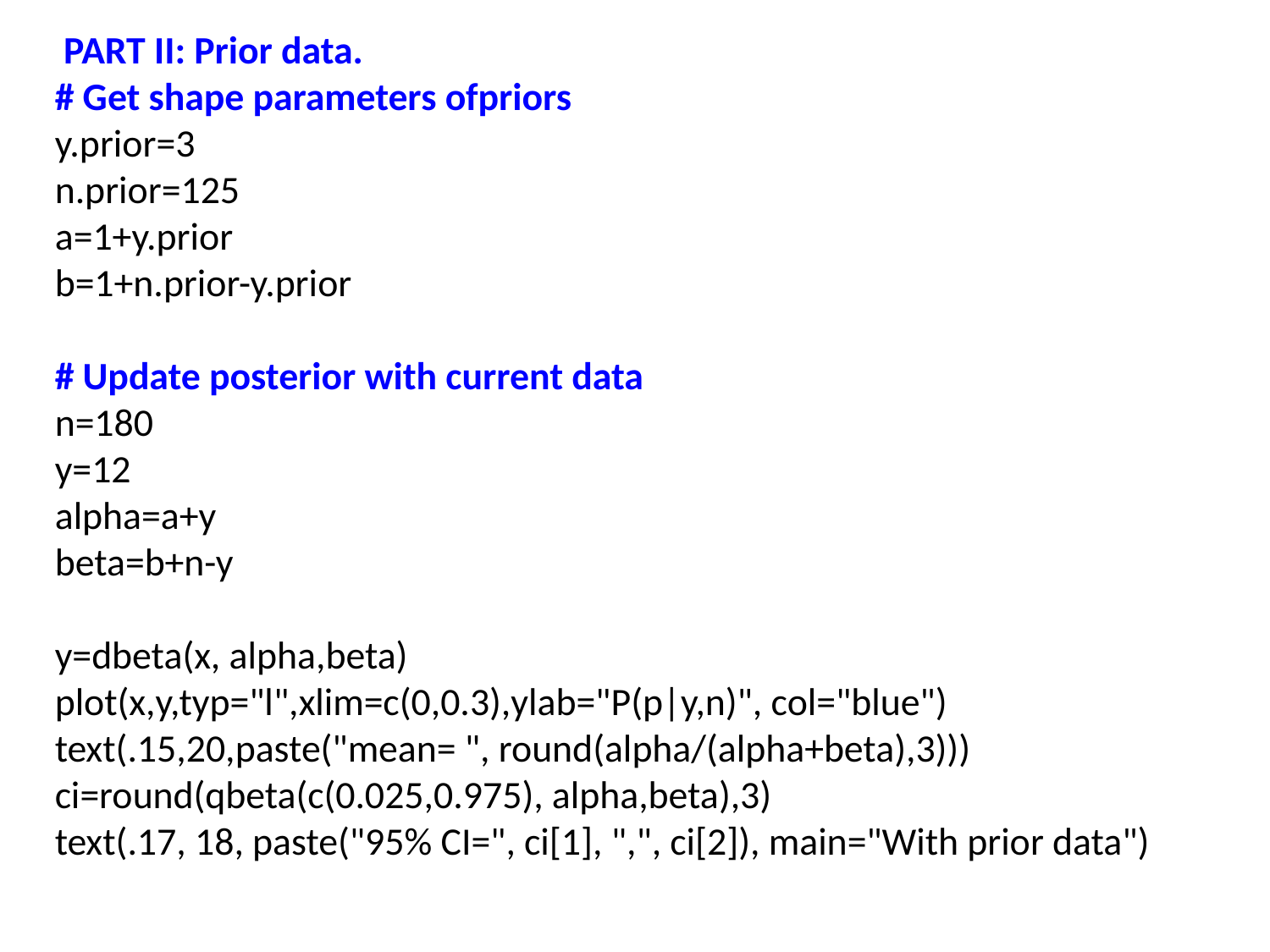

PART II: Prior data.
# Get shape parameters ofpriors
y.prior=3
n.prior=125
a=1+y.prior
b=1+n.prior-y.prior

# Update posterior with current data
n=180
y=12
alpha=a+y
beta=b+n-y

y=dbeta(x, alpha,beta)
plot(x,y,typ="l",xlim=c(0,0.3),ylab="P(p|y,n)", col="blue")
text(.15,20,paste("mean= ", round(alpha/(alpha+beta),3)))
ci=round(qbeta(c(0.025,0.975), alpha,beta),3)
text(.17, 18, paste("95% CI=", ci[1], ",", ci[2]), main="With prior data")